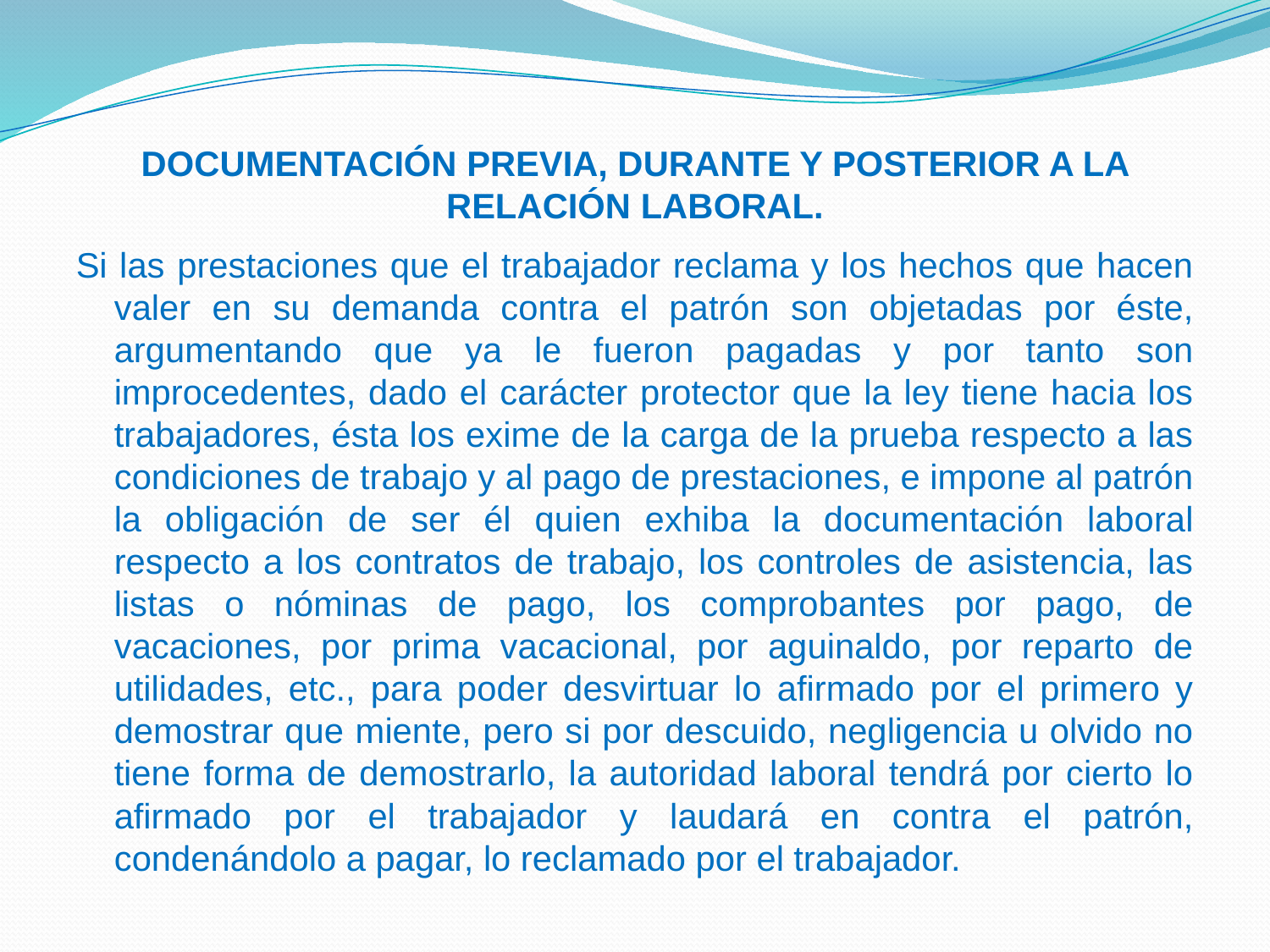

# DOCUMENTACIÓN PREVIA, DURANTE Y POSTERIOR A LA RELACIÓN LABORAL.
Si las prestaciones que el trabajador reclama y los hechos que hacen valer en su demanda contra el patrón son objetadas por éste, argumentando que ya le fueron pagadas y por tanto son improcedentes, dado el carácter protector que la ley tiene hacia los trabajadores, ésta los exime de la carga de la prueba respecto a las condiciones de trabajo y al pago de prestaciones, e impone al patrón la obligación de ser él quien exhiba la documentación laboral respecto a los contratos de trabajo, los controles de asistencia, las listas o nóminas de pago, los comprobantes por pago, de vacaciones, por prima vacacional, por aguinaldo, por reparto de utilidades, etc., para poder desvirtuar lo afirmado por el primero y demostrar que miente, pero si por descuido, negligencia u olvido no tiene forma de demostrarlo, la autoridad laboral tendrá por cierto lo afirmado por el trabajador y laudará en contra el patrón, condenándolo a pagar, lo reclamado por el trabajador.